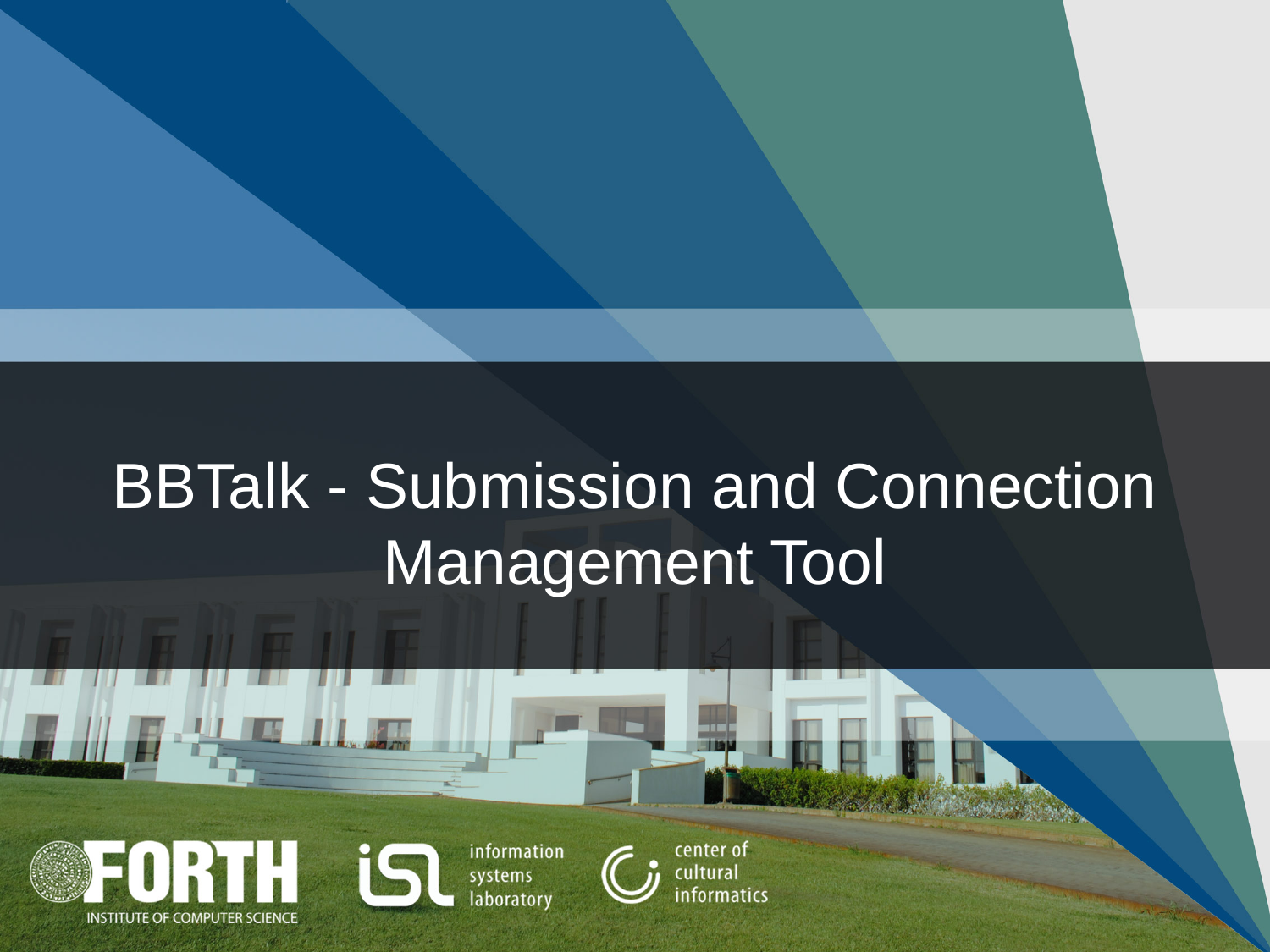

# BBTalk - Submission and Connection Management Tool